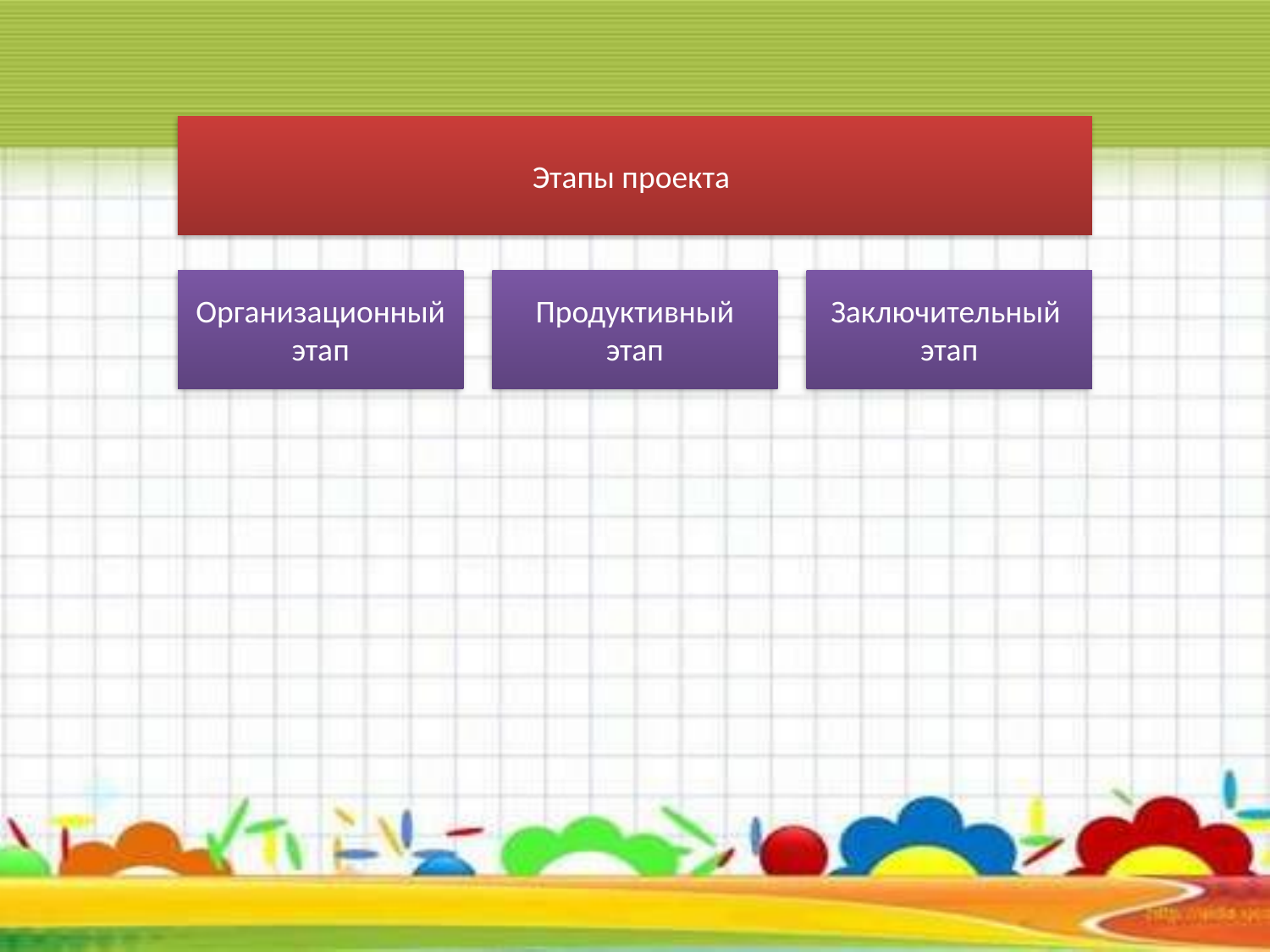

Этапы проекта
Организационный этап
Продуктивный этап
Заключительный  этап